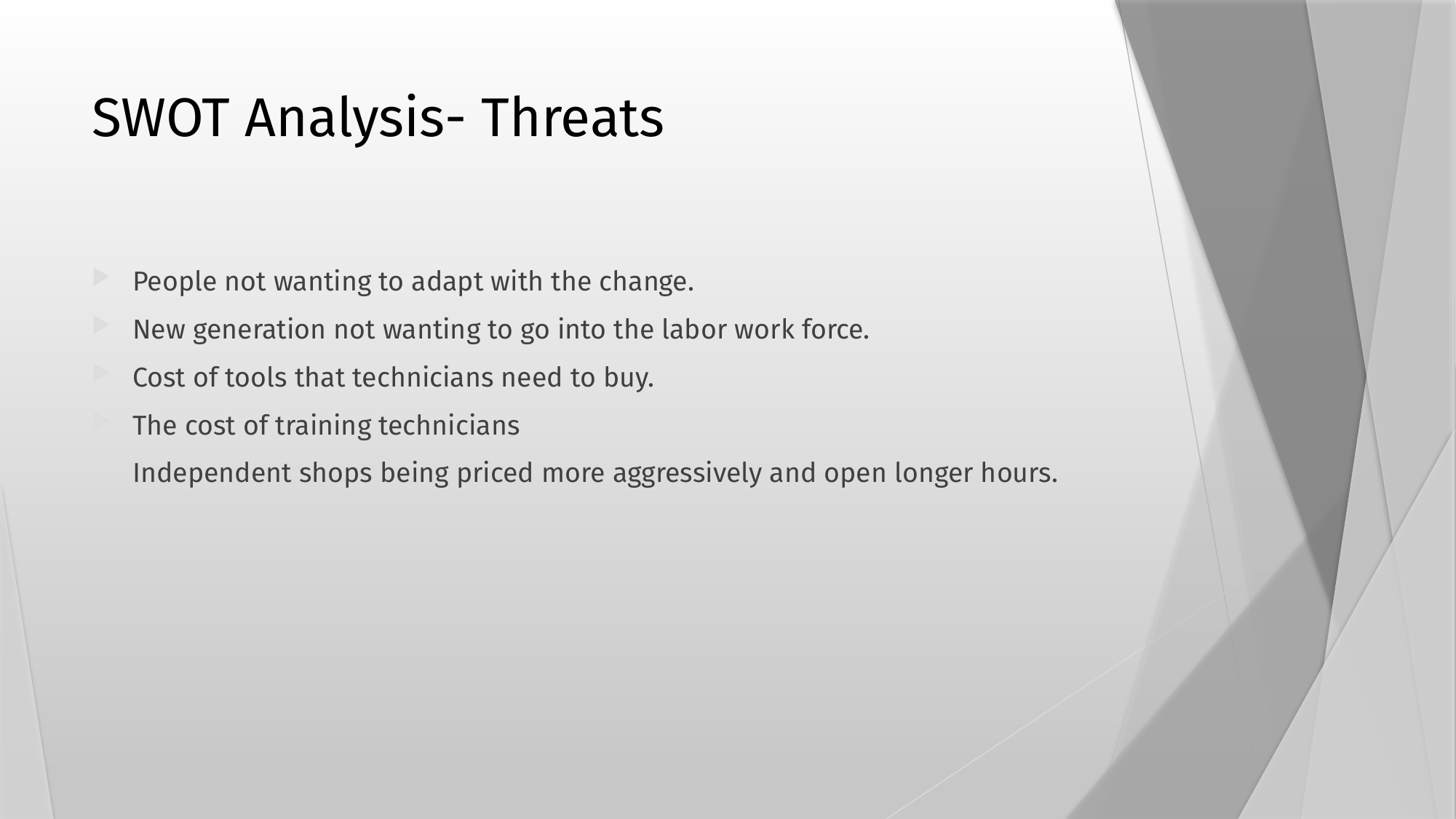

# SWOT Analysis- Threats
People not wanting to adapt with the change.
New generation not wanting to go into the labor work force.
Cost of tools that technicians need to buy.
The cost of training technicians
Independent shops being priced more aggressively and open longer hours.